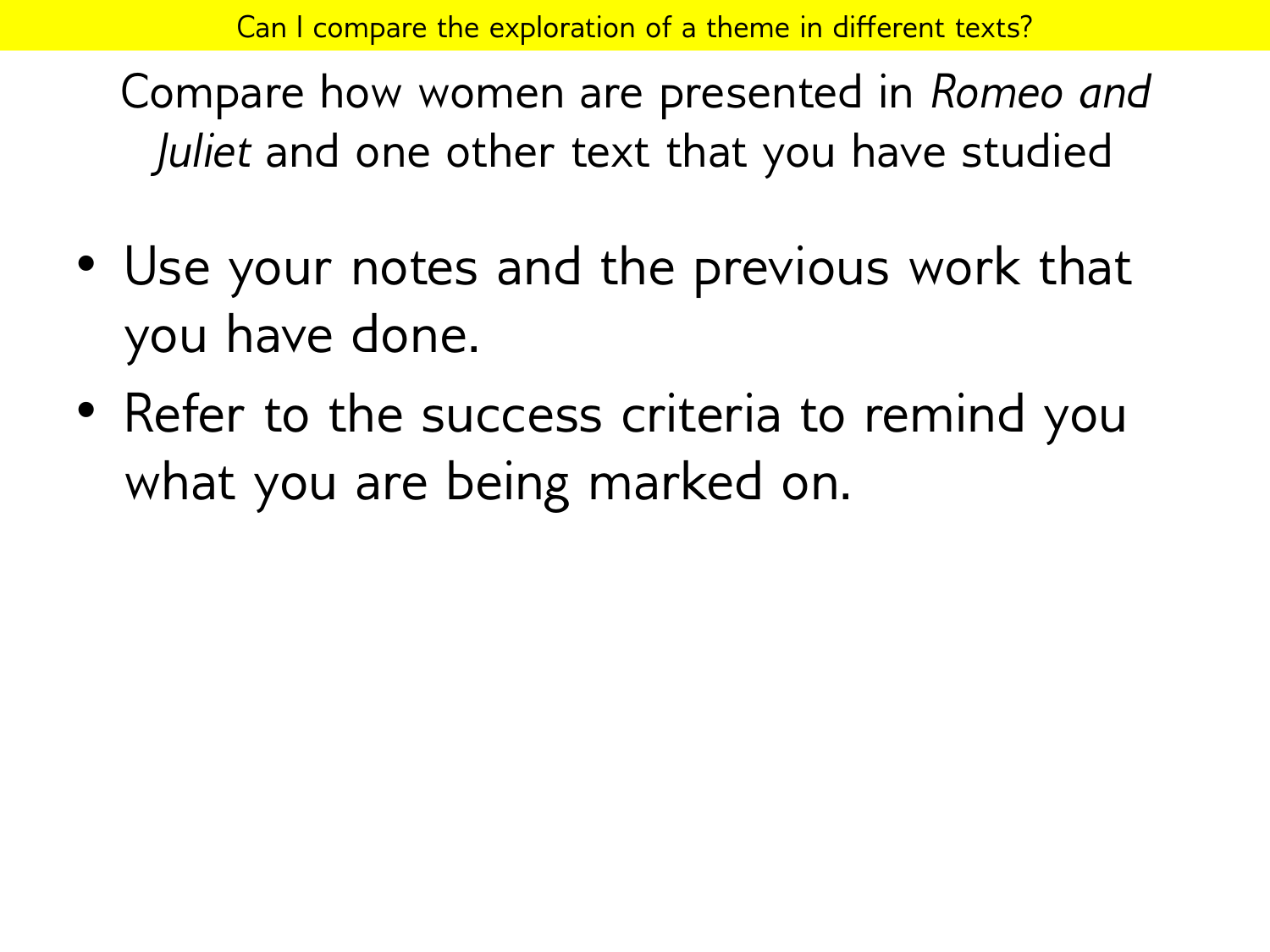

Can I compare the exploration of a theme in different texts?
# Compare how women are presented in Romeo and Juliet and one other text that you have studied
Use your notes and the previous work that you have done.
Refer to the success criteria to remind you what you are being marked on.